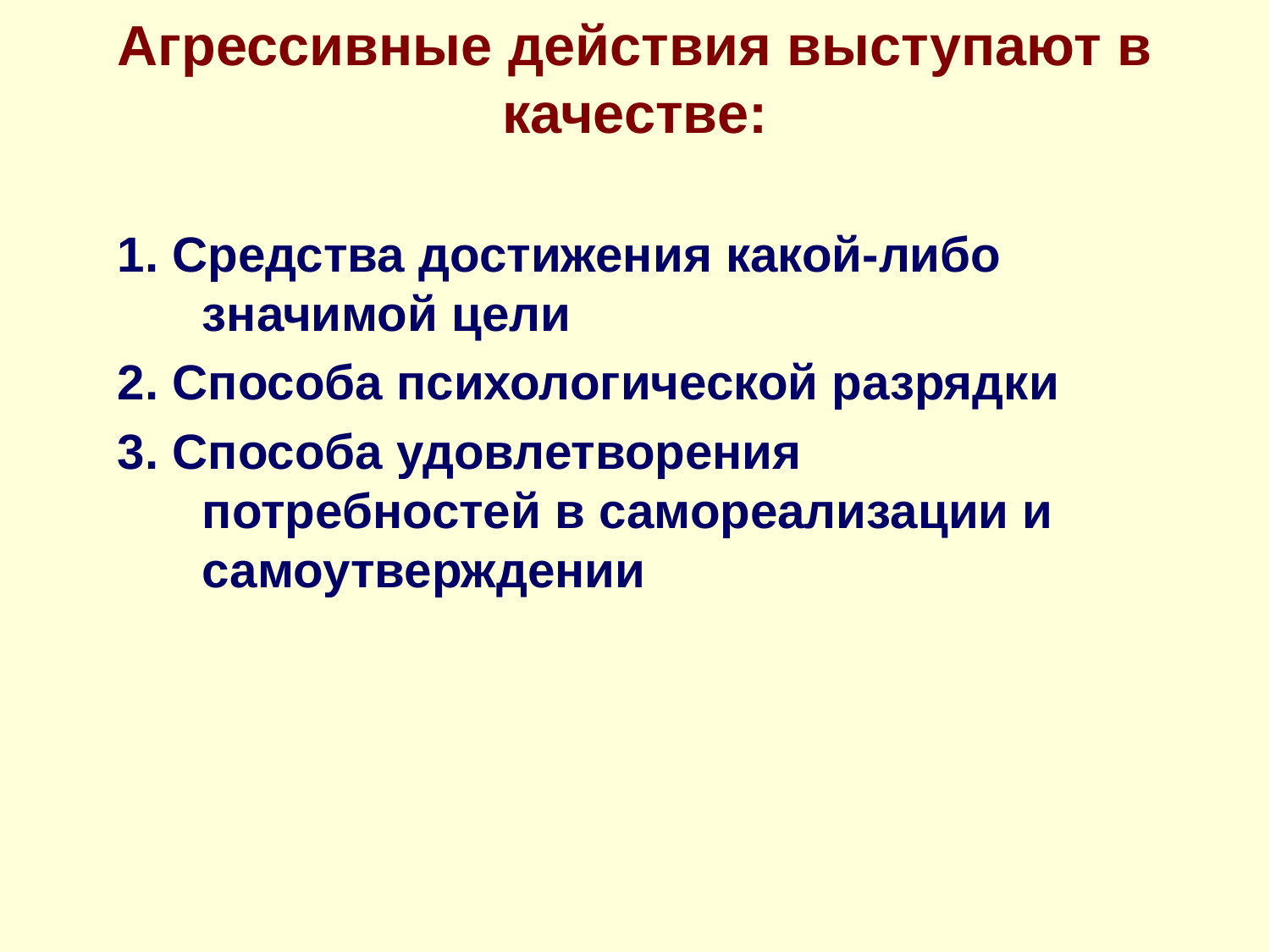

# Агрессивные действия выступают в качестве:
1. Средства достижения какой-либо значимой цели
2. Способа психологической разрядки
3. Способа удовлетворения потребностей в самореализации и самоутверждении